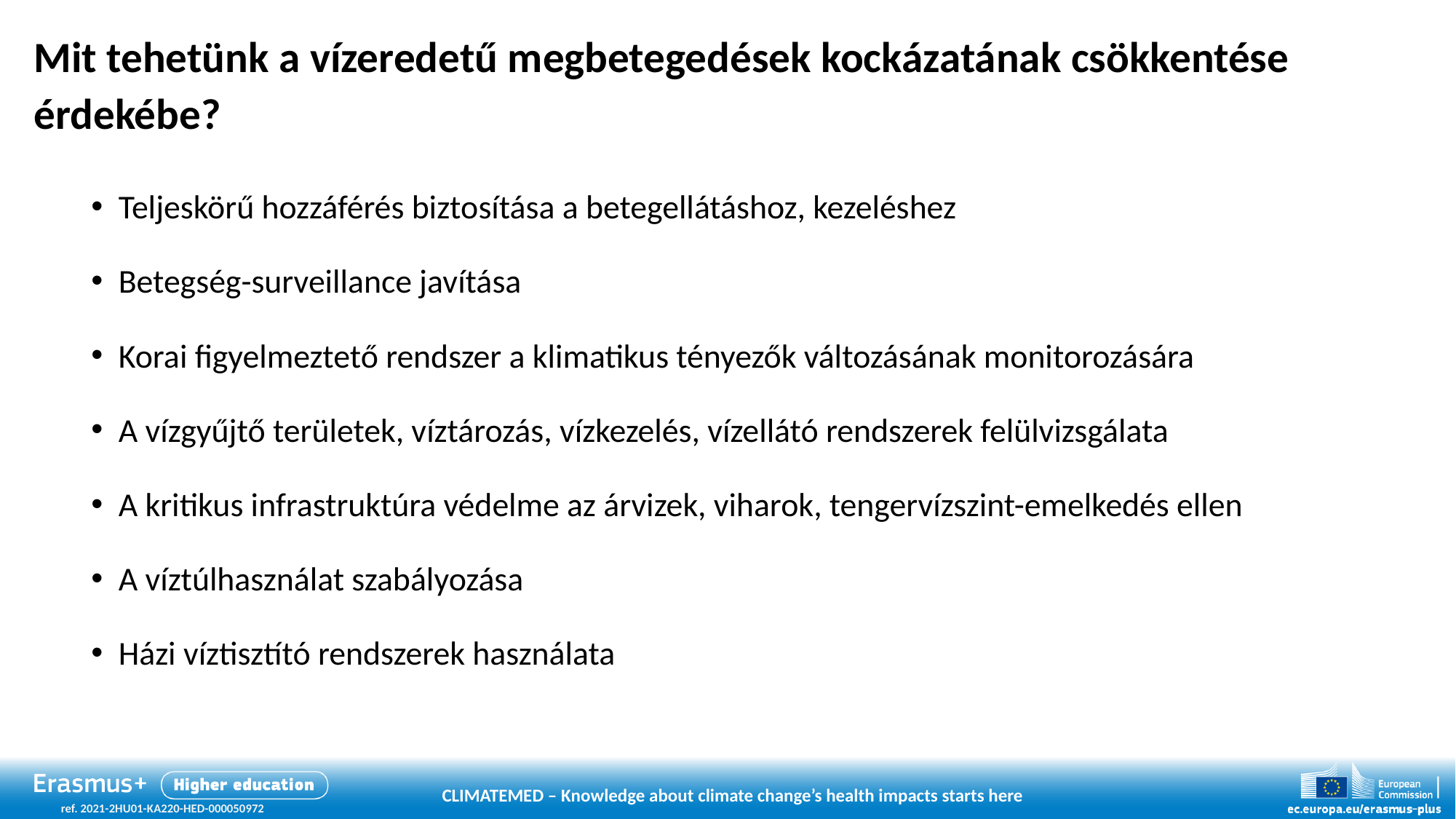

# Mit tehetünk a vízeredetű megbetegedések kockázatának csökkentése érdekébe?
Teljeskörű hozzáférés biztosítása a betegellátáshoz, kezeléshez
Betegség-surveillance javítása
Korai figyelmeztető rendszer a klimatikus tényezők változásának monitorozására
A vízgyűjtő területek, víztározás, vízkezelés, vízellátó rendszerek felülvizsgálata
A kritikus infrastruktúra védelme az árvizek, viharok, tengervízszint-emelkedés ellen
A víztúlhasználat szabályozása
Házi víztisztító rendszerek használata